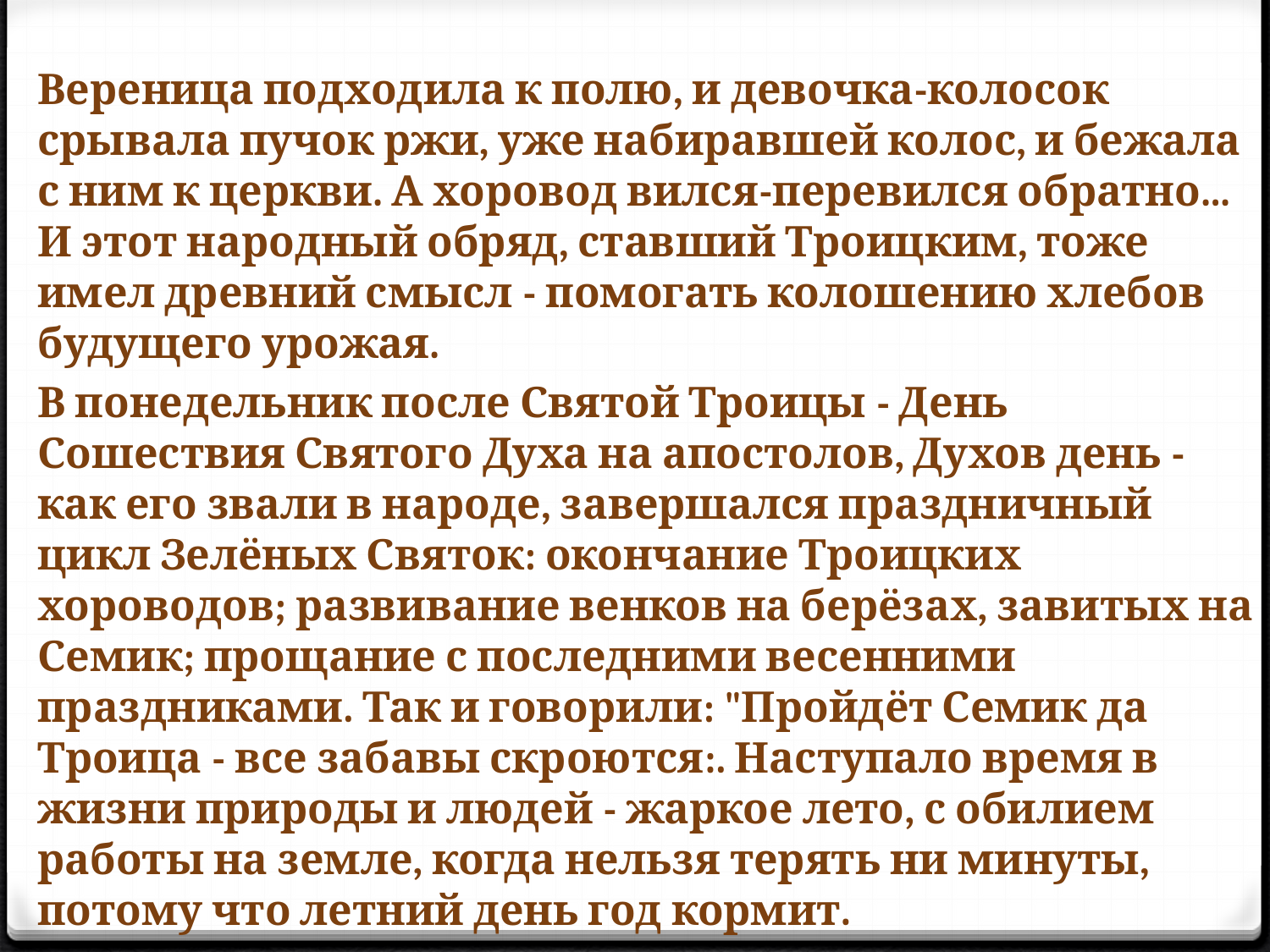

Вереница подходила к полю, и девочка-колосок срывала пучок ржи, уже набиравшей колос, и бежала с ним к церкви. А хоровод вился-перевился обратно... И этот народный обряд, ставший Троицким, тоже имел древний смысл - помогать колошению хлебов будущего урожая.
В понедельник после Святой Троицы - День Сошествия Святого Духа на апостолов, Духов день - как его звали в народе, завершался праздничный цикл Зелёных Святок: окончание Троицких хороводов; развивание венков на берёзах, завитых на Семик; прощание с последними весенними праздниками. Так и говорили: "Пройдёт Семик да Троица - все забавы скроются:. Наступало время в жизни природы и людей - жаркое лето, с обилием работы на земле, когда нельзя терять ни минуты, потому что летний день год кормит.